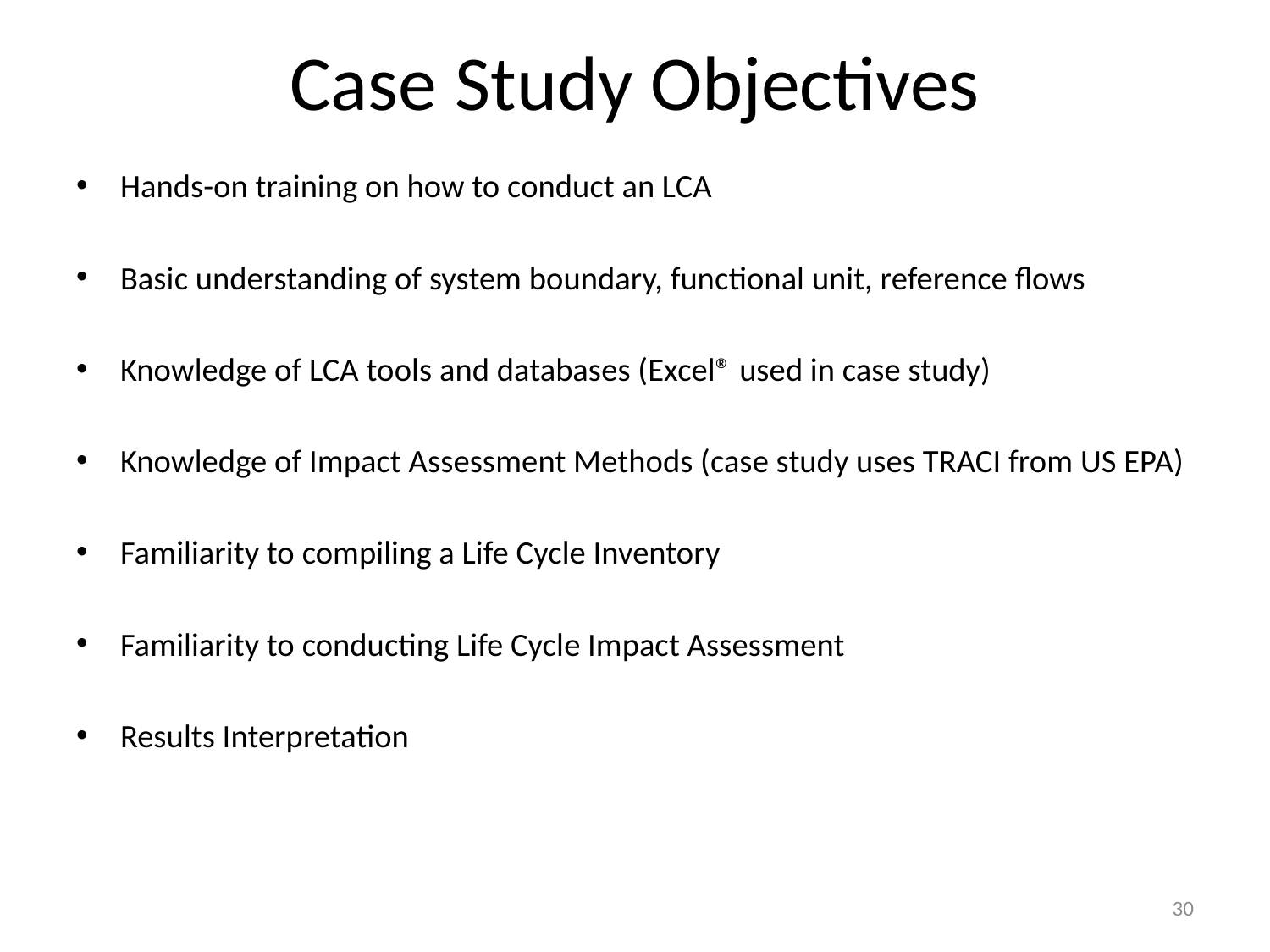

# Case Study Objectives
Hands-on training on how to conduct an LCA

Basic understanding of system boundary, functional unit, reference flows

Knowledge of LCA tools and databases (Excel® used in case study)

Knowledge of Impact Assessment Methods (case study uses TRACI from US EPA)

Familiarity to compiling a Life Cycle Inventory

Familiarity to conducting Life Cycle Impact Assessment

Results Interpretation
30